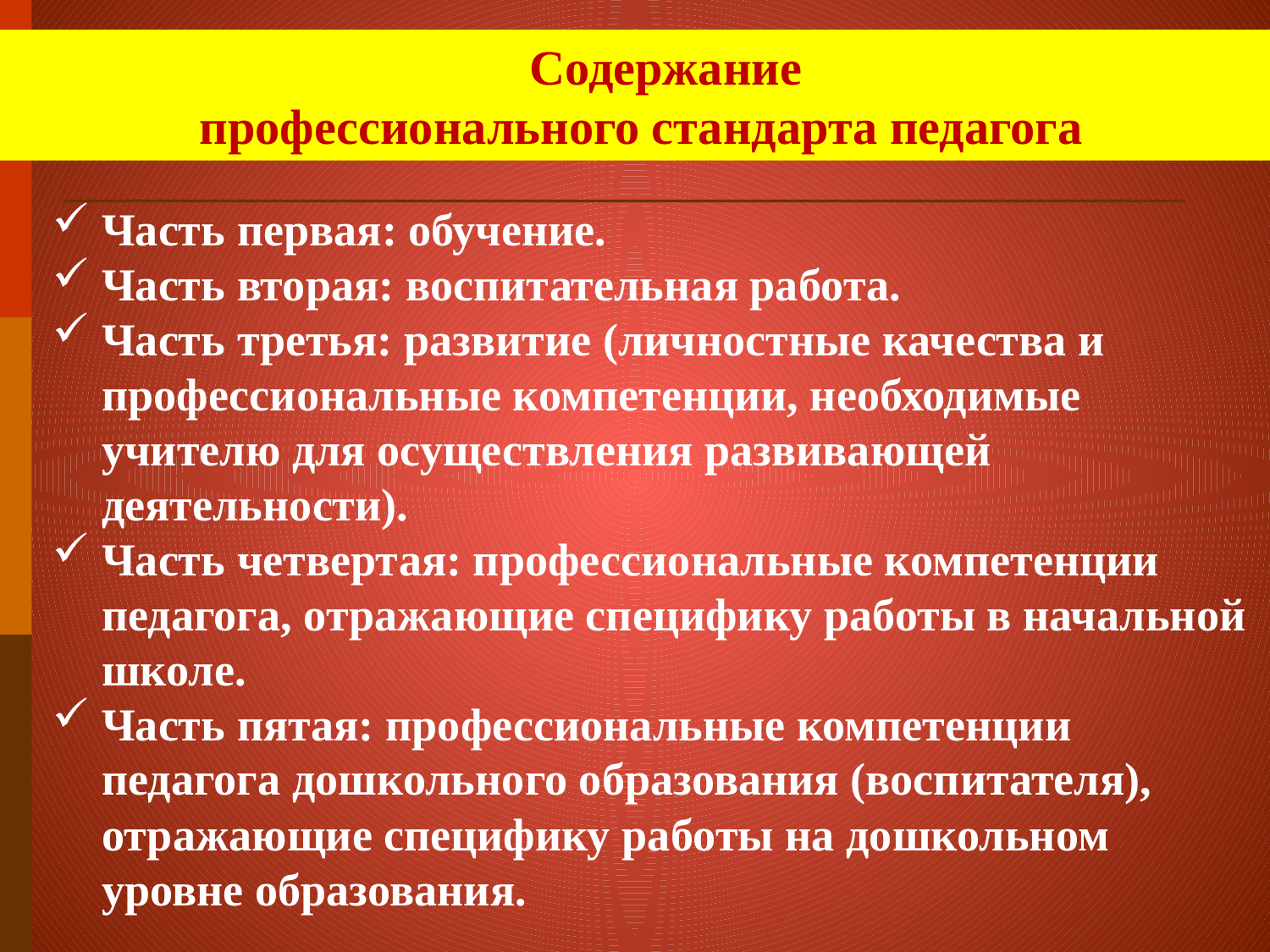

Содержание
 профессионального стандарта педагога

Часть первая: обучение.
Часть вторая: воспитательная работа.
Часть третья: развитие (личностные качества и профессиональные компетенции, необходимые учителю для осуществления развивающей деятельности).
Часть четвертая: профессиональные компетенции педагога, отражающие специфику работы в начальной школе.
Часть пятая: профессиональные компетенции педагога дошкольного образования (воспитателя), отражающие специфику работы на дошкольном уровне образования.